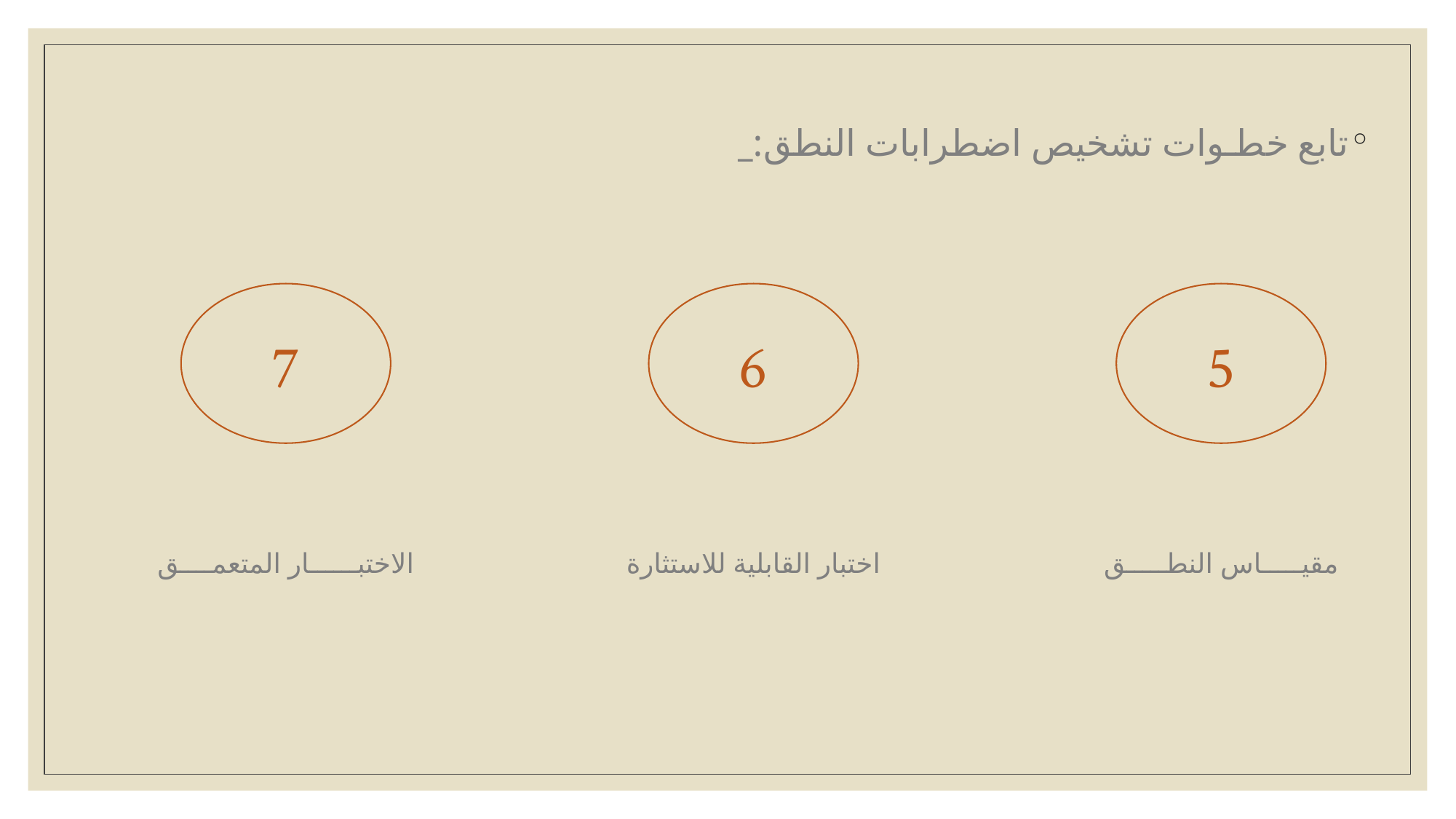

تابع خطـوات تشخيص اضطرابات النطق:_
7
6
5
الاختبــــــار المتعمــــق
اختبار القابلية للاستثارة
مقيـــــاس النطـــــق